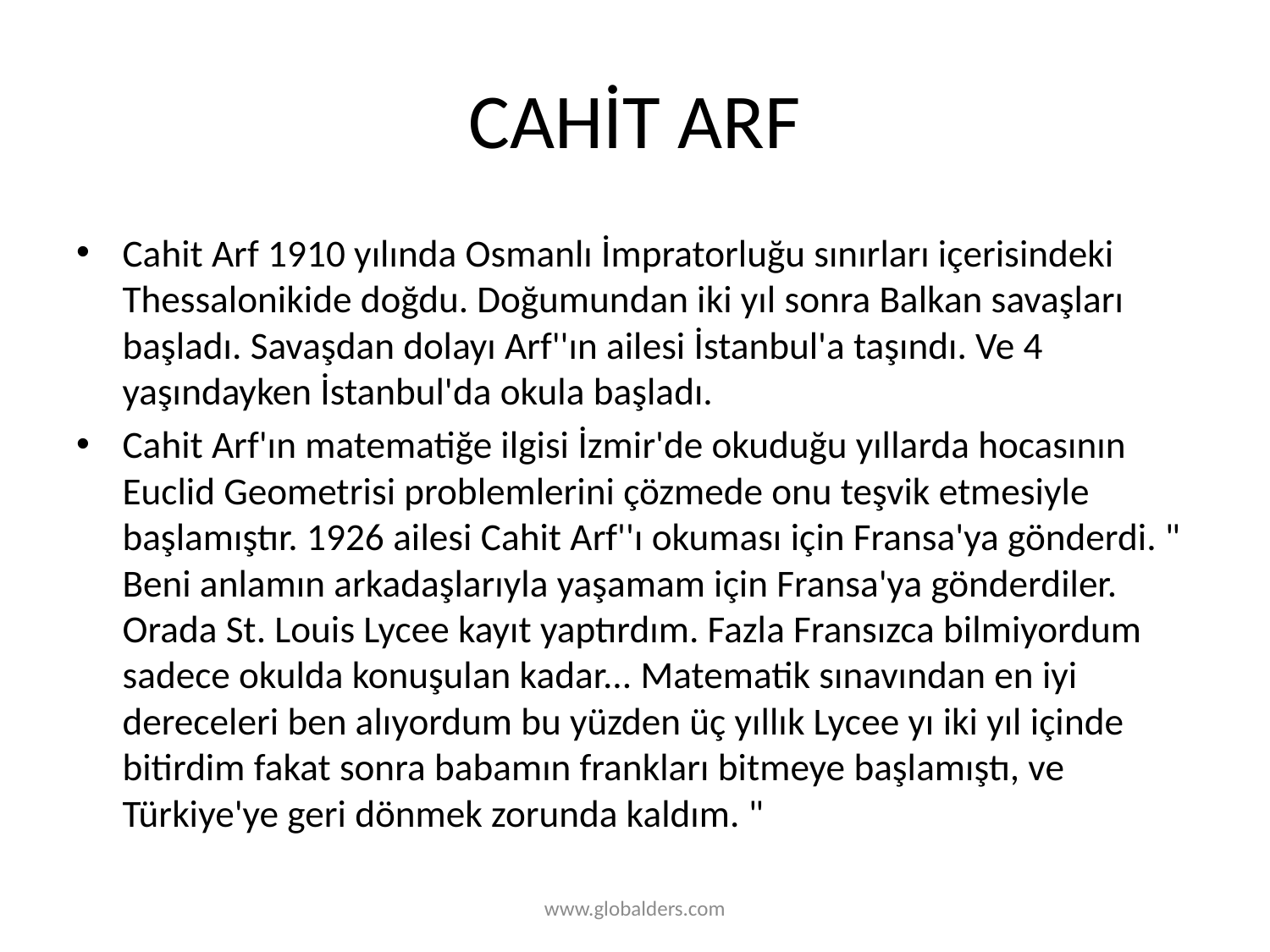

# CAHİT ARF
Cahit Arf 1910 yılında Osmanlı İmpratorluğu sınırları içerisindeki Thessalonikide doğdu. Doğumundan iki yıl sonra Balkan savaşları başladı. Savaşdan dolayı Arf''ın ailesi İstanbul'a taşındı. Ve 4 yaşındayken İstanbul'da okula başladı.
Cahit Arf'ın matematiğe ilgisi İzmir'de okuduğu yıllarda hocasının Euclid Geometrisi problemlerini çözmede onu teşvik etmesiyle başlamıştır. 1926 ailesi Cahit Arf''ı okuması için Fransa'ya gönderdi. " Beni anlamın arkadaşlarıyla yaşamam için Fransa'ya gönderdiler. Orada St. Louis Lycee kayıt yaptırdım. Fazla Fransızca bilmiyordum sadece okulda konuşulan kadar... Matematik sınavından en iyi dereceleri ben alıyordum bu yüzden üç yıllık Lycee yı iki yıl içinde bitirdim fakat sonra babamın frankları bitmeye başlamıştı, ve Türkiye'ye geri dönmek zorunda kaldım. "
www.globalders.com